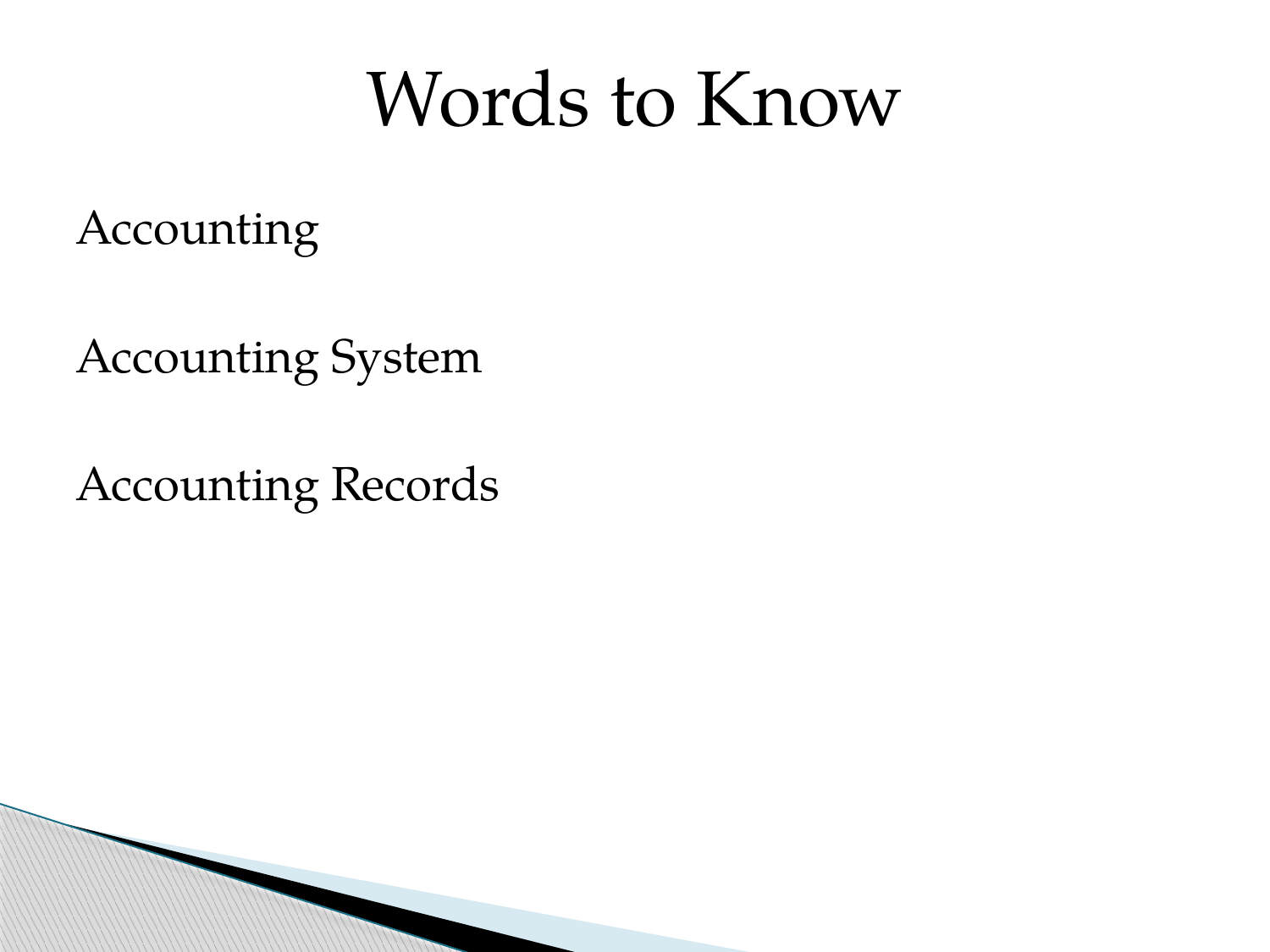

Words to Know
Accounting

Accounting System

Accounting Records